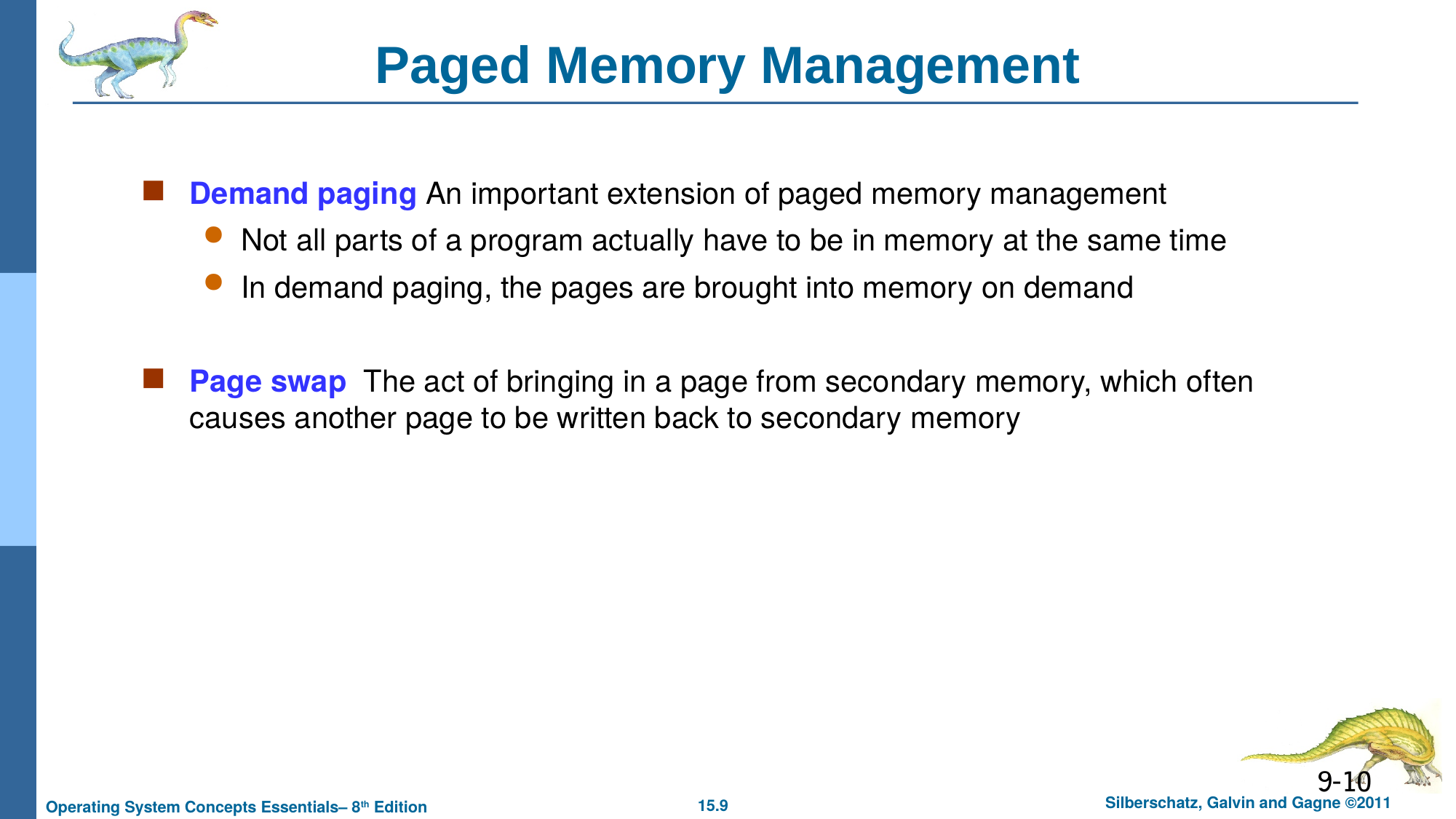

# Paged Memory Management
Demand paging An important extension of paged memory management
Not all parts of a program actually have to be in memory at the same time
In demand paging, the pages are brought into memory on demand

Page swap  The act of bringing in a page from secondary memory, which often causes another page to be written back to secondary memory
10-9